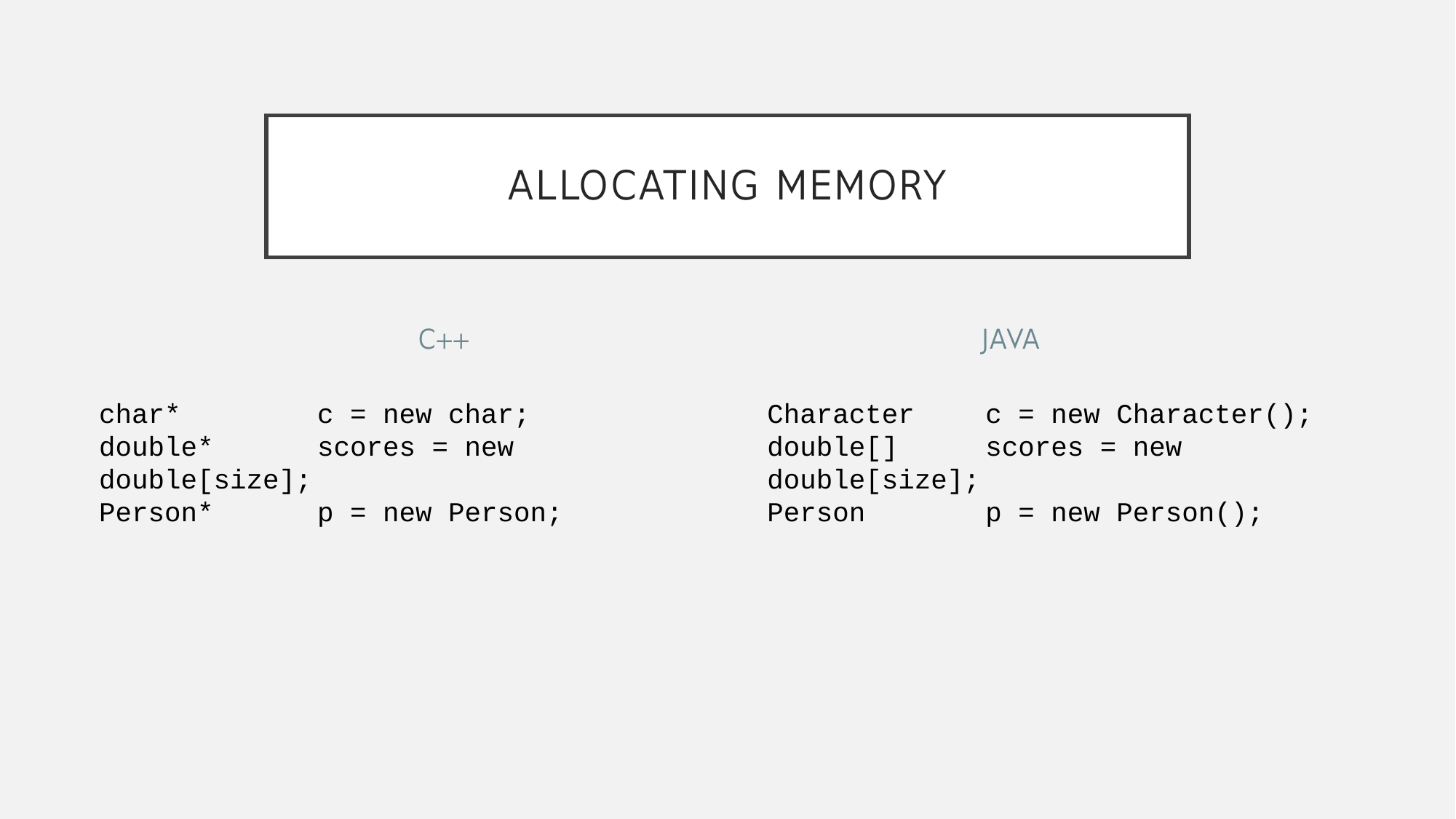

# Allocating Memory
C++
Java
char*		c = new char;
double*	scores = new double[size];
Person* 	p = new Person;
Character	c = new Character();
double[]	scores = new double[size];
Person		p = new Person();